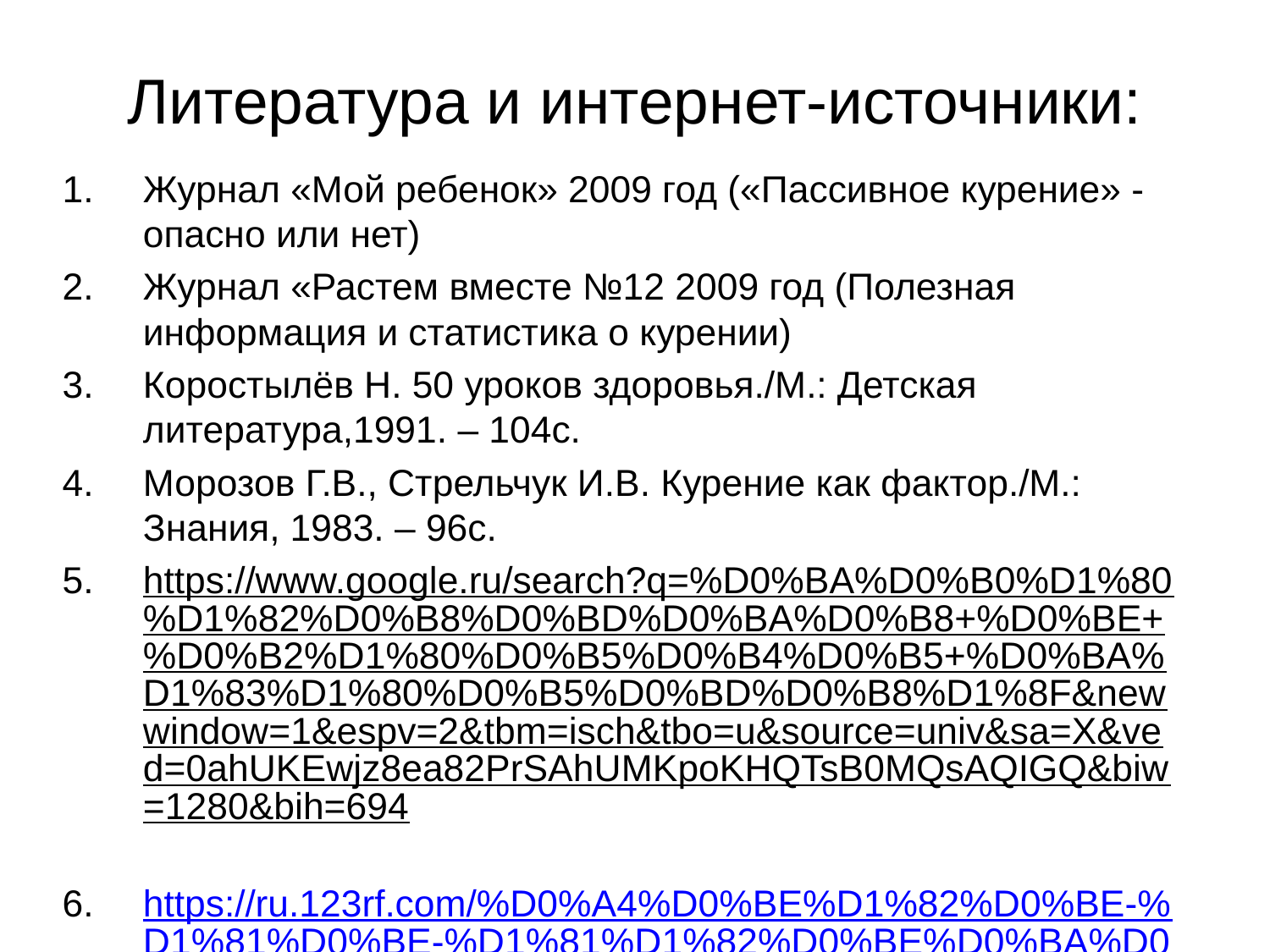

# Литература и интернет-источники:
Журнал «Мой ребенок» 2009 год («Пассивное курение» - опасно или нет)
Журнал «Растем вместе №12 2009 год (Полезная информация и статистика о курении)
Коростылёв Н. 50 уроков здоровья./М.: Детская литература,1991. – 104с.
Морозов Г.В., Стрельчук И.В. Курение как фактор./М.: Знания, 1983. – 96с.
https://www.google.ru/search?q=%D0%BA%D0%B0%D1%80%D1%82%D0%B8%D0%BD%D0%BA%D0%B8+%D0%BE+%D0%B2%D1%80%D0%B5%D0%B4%D0%B5+%D0%BA%D1%83%D1%80%D0%B5%D0%BD%D0%B8%D1%8F&newwindow=1&espv=2&tbm=isch&tbo=u&source=univ&sa=X&ved=0ahUKEwjz8ea82PrSAhUMKpoKHQTsB0MQsAQIGQ&biw=1280&bih=694
https://ru.123rf.com/%D0%A4%D0%BE%D1%82%D0%BE-%D1%81%D0%BE-%D1%81%D1%82%D0%BE%D0%BA%D0%B0/%D1%82%D0%B0%D0%B1%D0%B0%D0%BA.html
https://ru.123rf.com/%D0%A4%D0%BE%D1%82%D0%BE-%D1%81%D0%BE-%D1%81%D1%82%D0%BE%D0%BA%D0%B0/%D0%BD%D0%B8%D0%BA%D0%BE%D1%82%D0%B8%D0%BD.html
https://ru.wikipedia.org/wiki/%D0%9A%D1%83%D1%80%D0%B5%D0%BD%D0%B8%D0%B5
http://www.realisti.ru/main/satisf?id=174